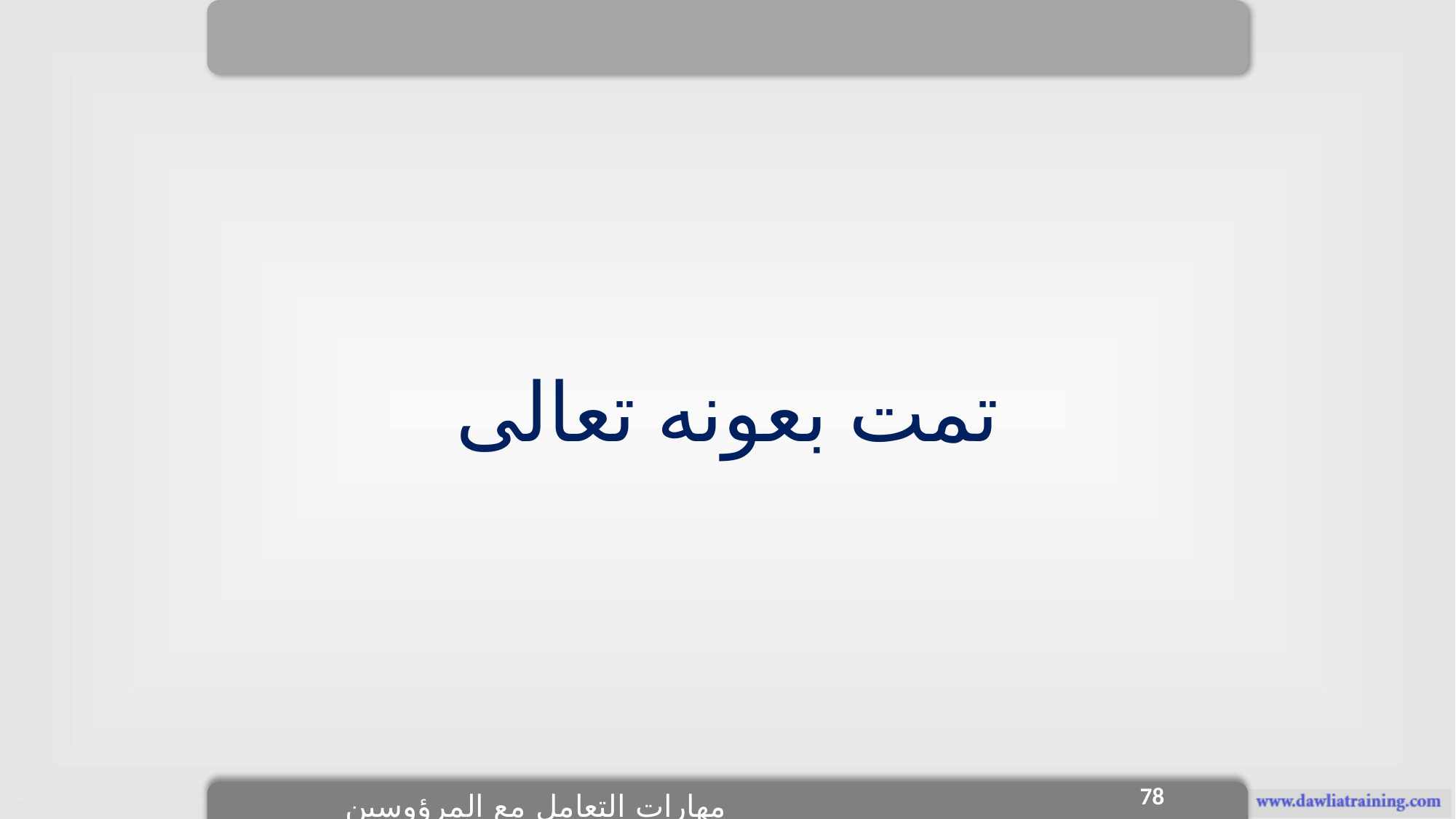

تمت بعونه تعالى
78

مهارات التعامل مع المرؤوسين